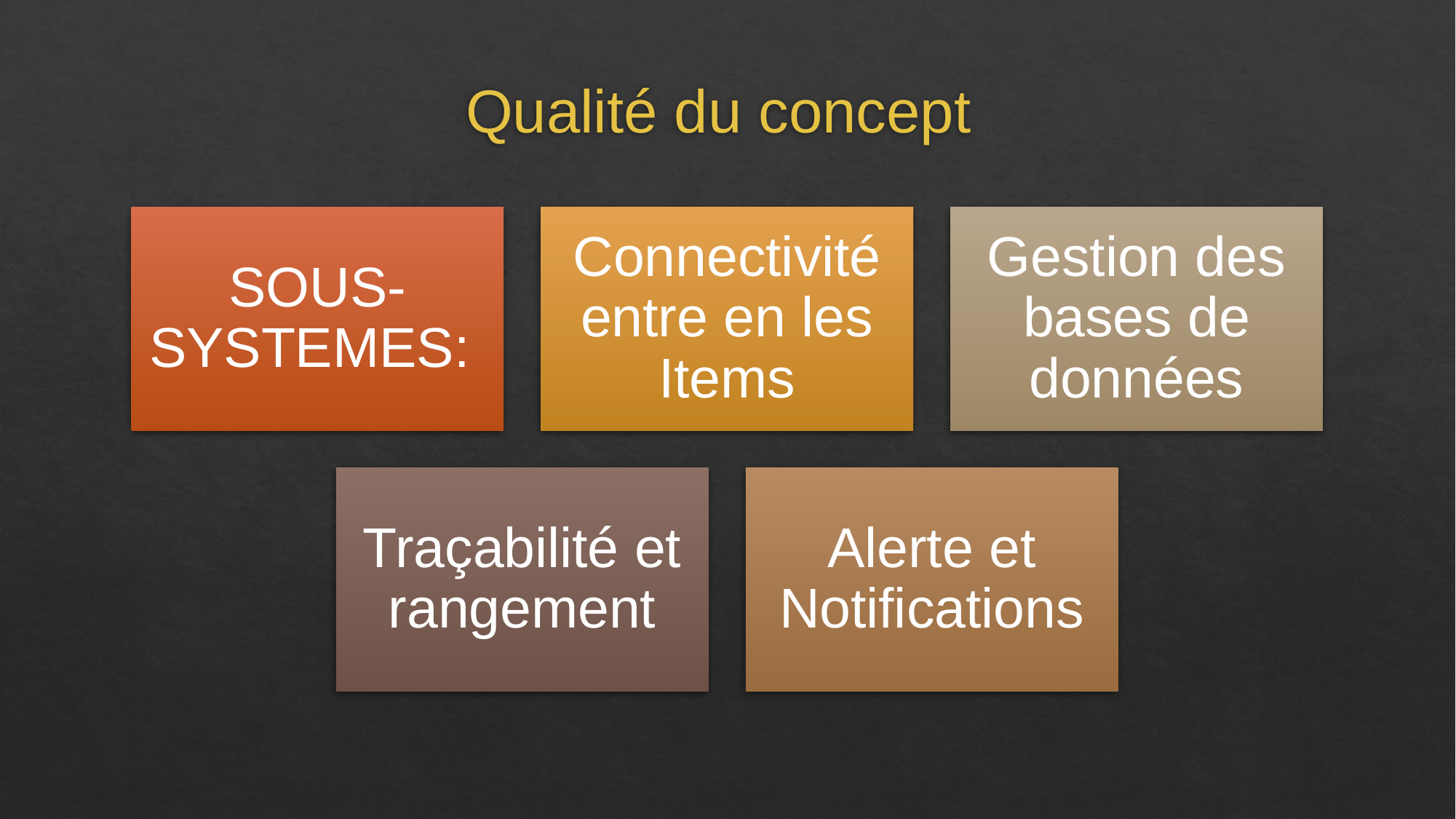

# Qualité du concept

SOUS-SYSTEMES:
Connectivité entre en les Items
Gestion des bases de données
Traçabilité et rangement
Alerte et Notifications